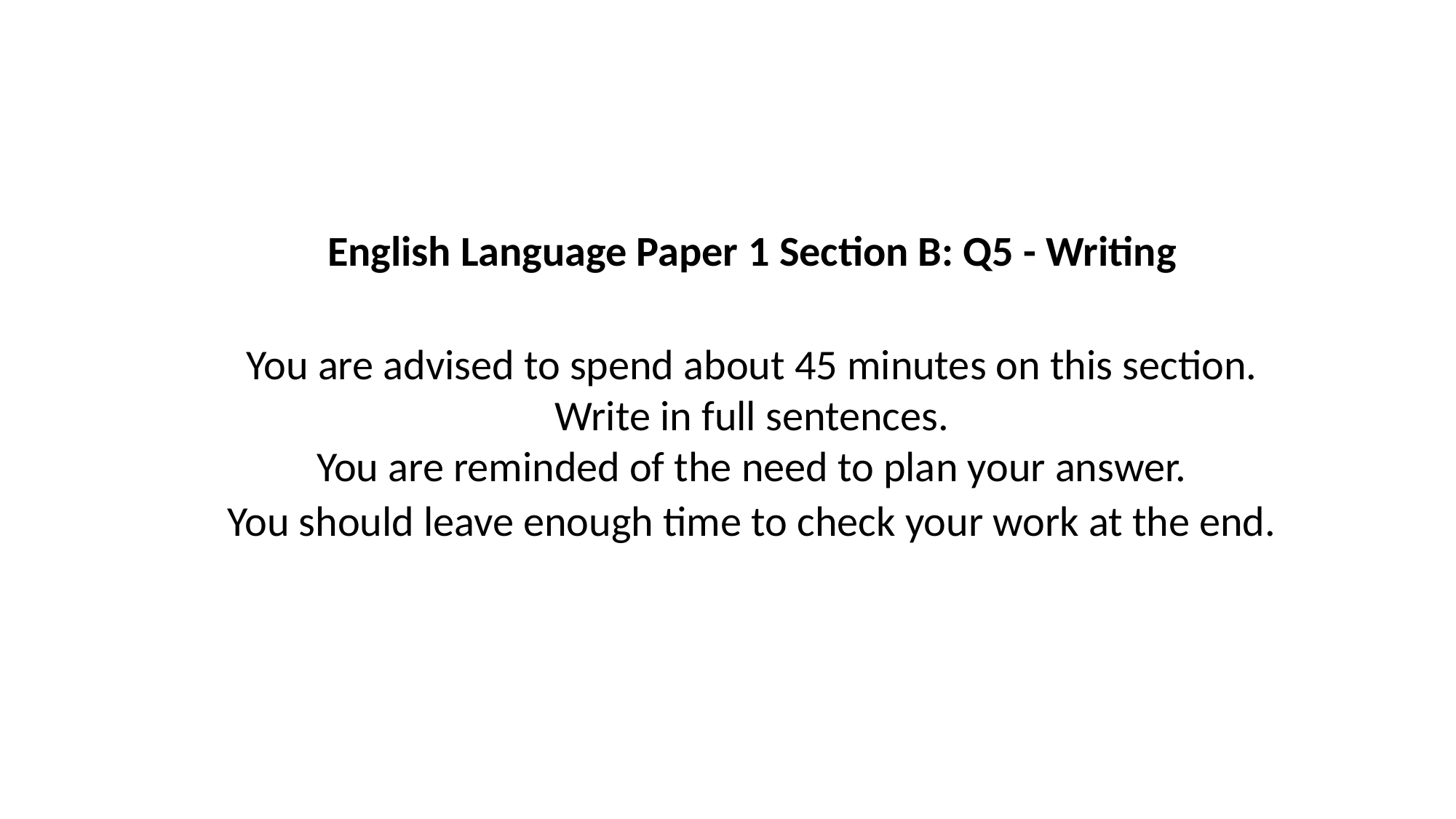

English Language Paper 1 Section B: Q5 - Writing

You are advised to spend about 45 minutes on this section.
Write in full sentences.
You are reminded of the need to plan your answer.
You should leave enough time to check your work at the end.